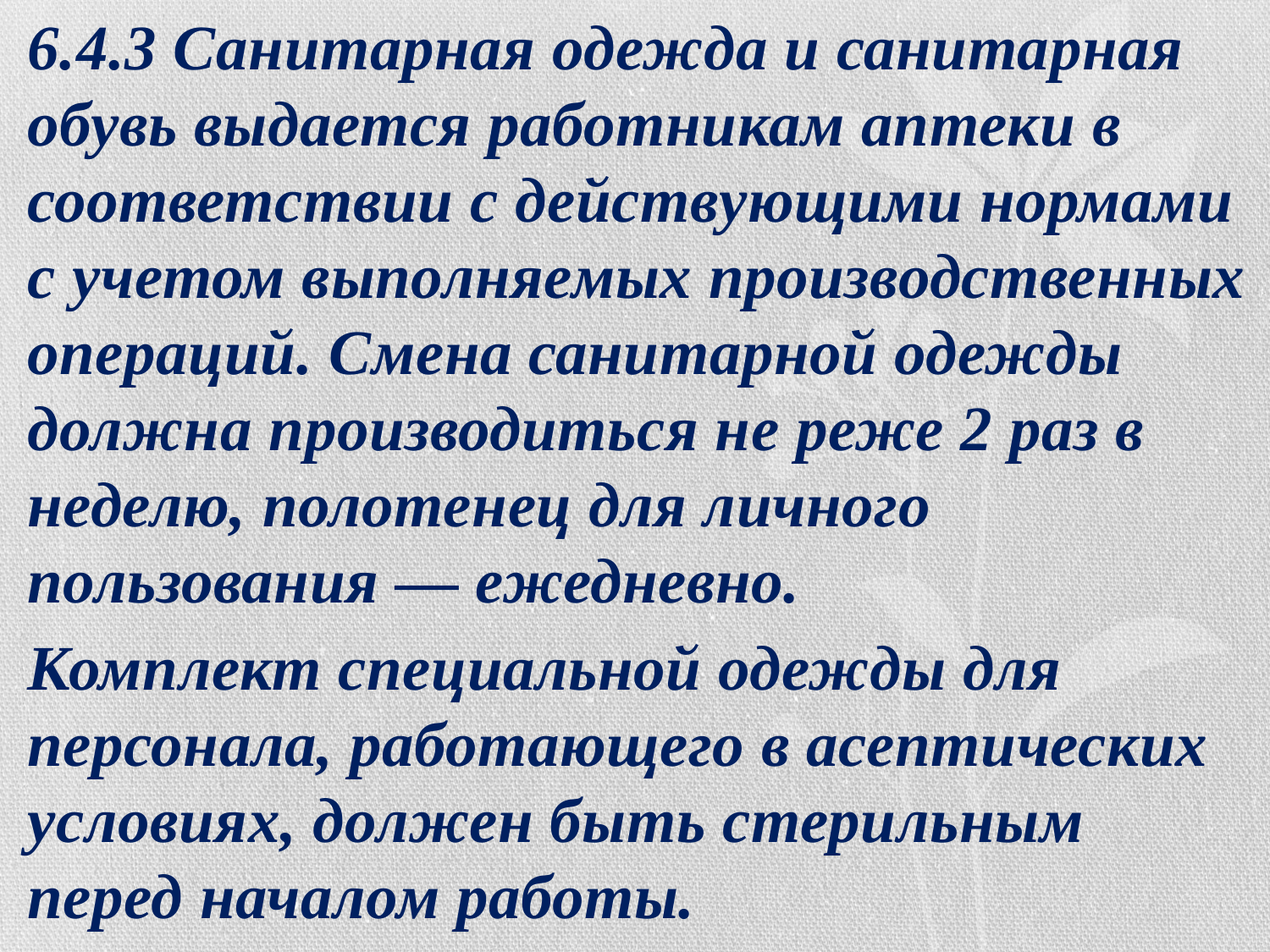

6.4.3 Санитарная одежда и санитарная обувь выдается работникам аптеки в соответствии с действующими нормами с учетом выполняемых производственных операций. Смена санитарной одежды должна производиться не реже 2 раз в неделю, полотенец для личного пользования — ежедневно.
Комплект специальной одежды для персонала, работающего в асептических условиях, должен быть стерильным перед началом работы.